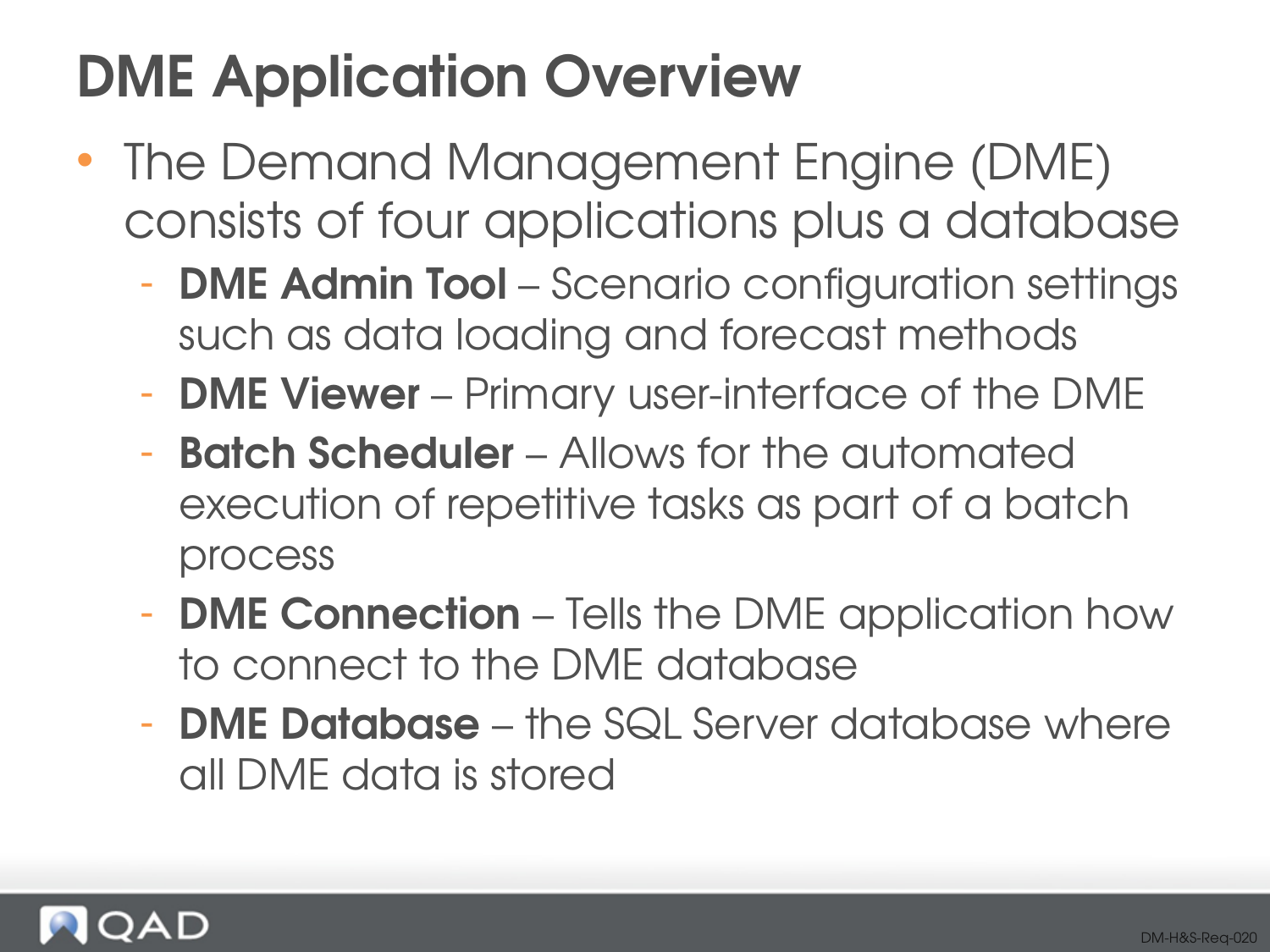

# DME Application Overview
The Demand Management Engine (DME) consists of four applications plus a database
DME Admin Tool – Scenario configuration settings such as data loading and forecast methods
DME Viewer – Primary user-interface of the DME
Batch Scheduler – Allows for the automated execution of repetitive tasks as part of a batch process
DME Connection – Tells the DME application how to connect to the DME database
DME Database – the SQL Server database where all DME data is stored

DM-H&S-Req-020